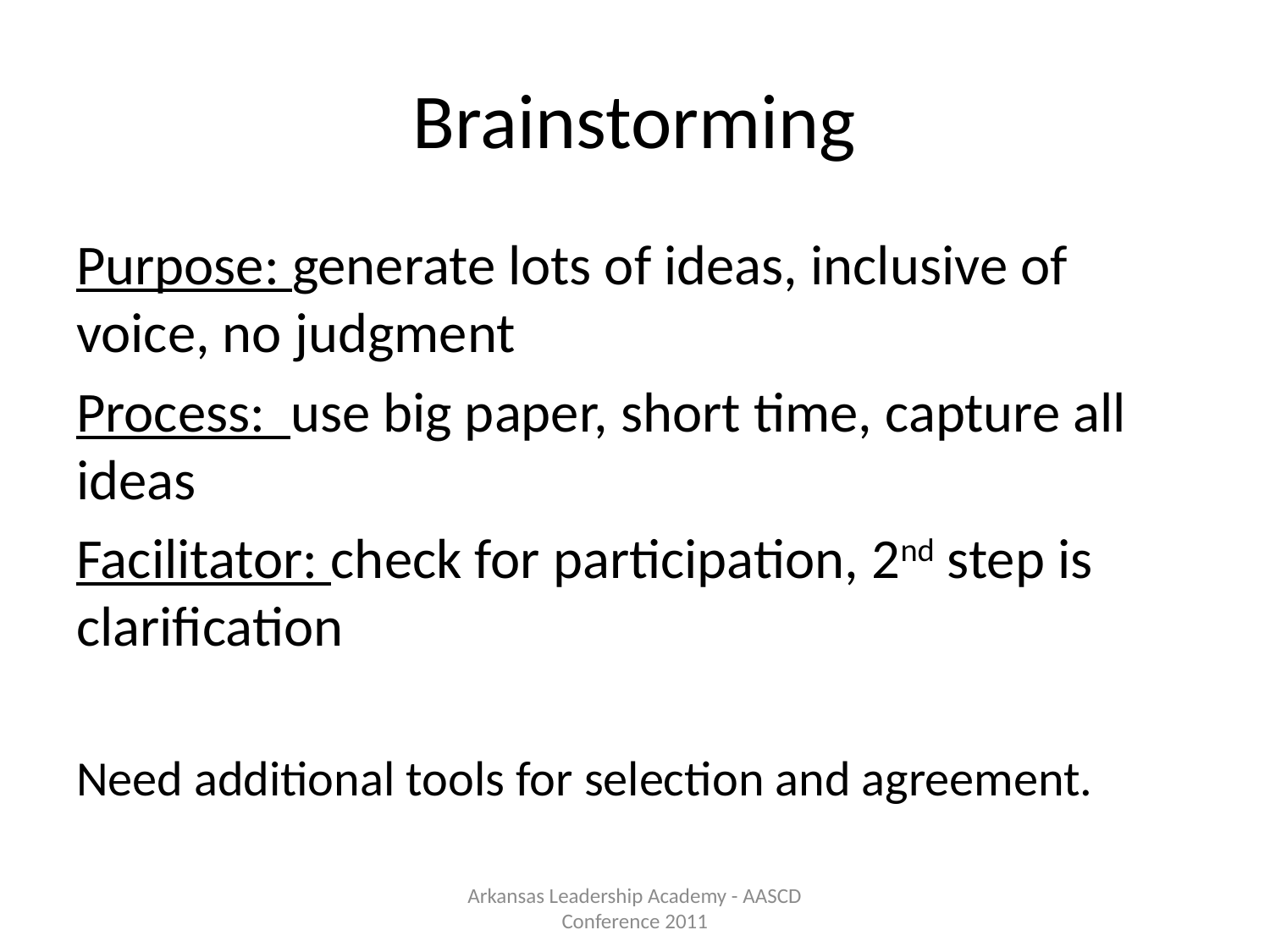

# Brainstorming
Purpose: generate lots of ideas, inclusive of voice, no judgment
Process:  use big paper, short time, capture all ideas
Facilitator: check for participation, 2nd step is clarification

Need additional tools for selection and agreement.

Arkansas Leadership Academy - AASCD Conference 2011